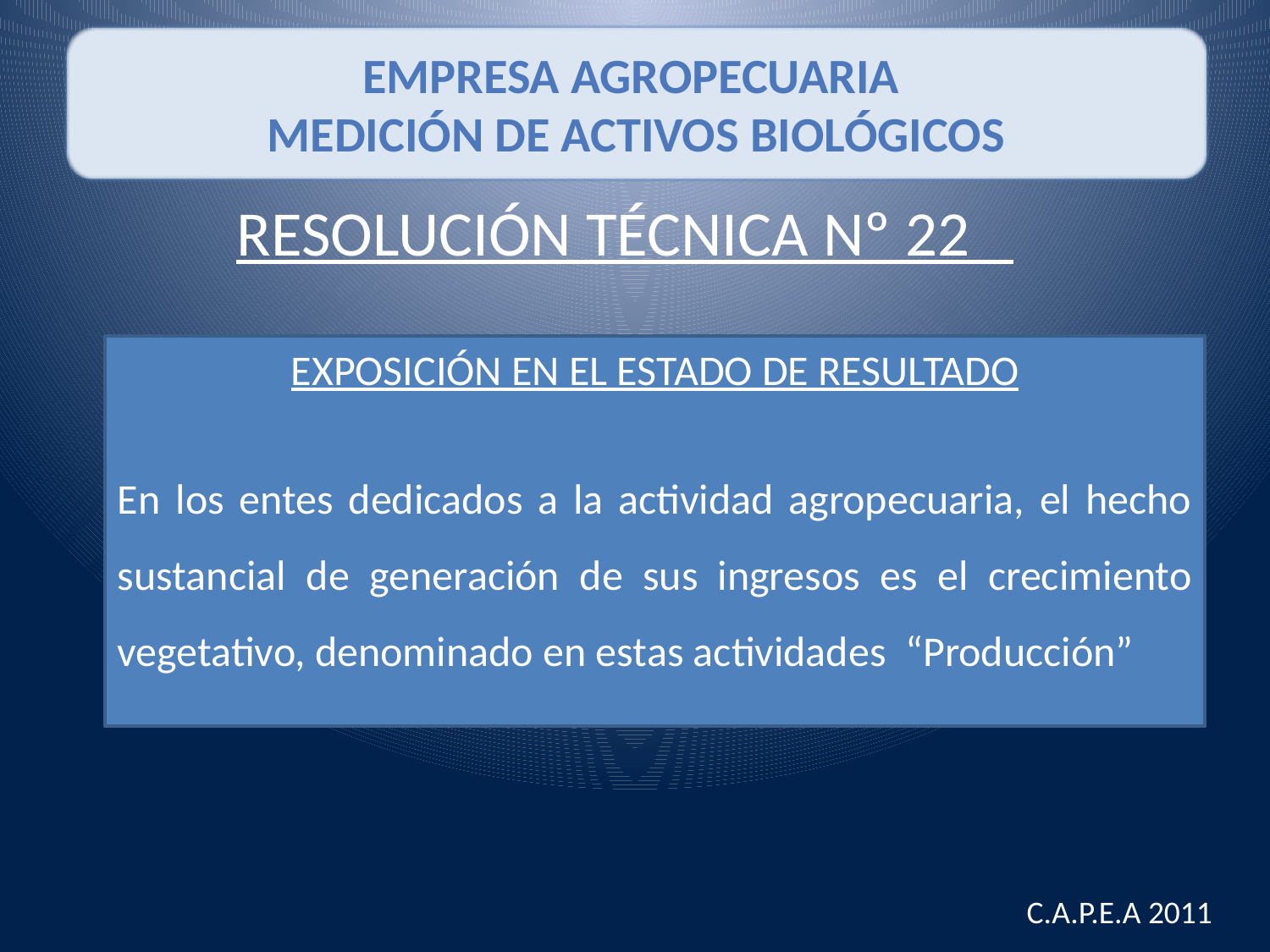

Empresa Agropecuaria
Medición de Activos Biológicos
RESOLUCIÓN TÉCNICA Nº 22

EXPOSICIÓN EN EL ESTADO DE RESULTADO

En los entes dedicados a la actividad agropecuaria, el hecho sustancial de generación de sus ingresos es el crecimiento vegetativo, denominado en estas actividades  “Producción”

C.A.P.E.A 2011